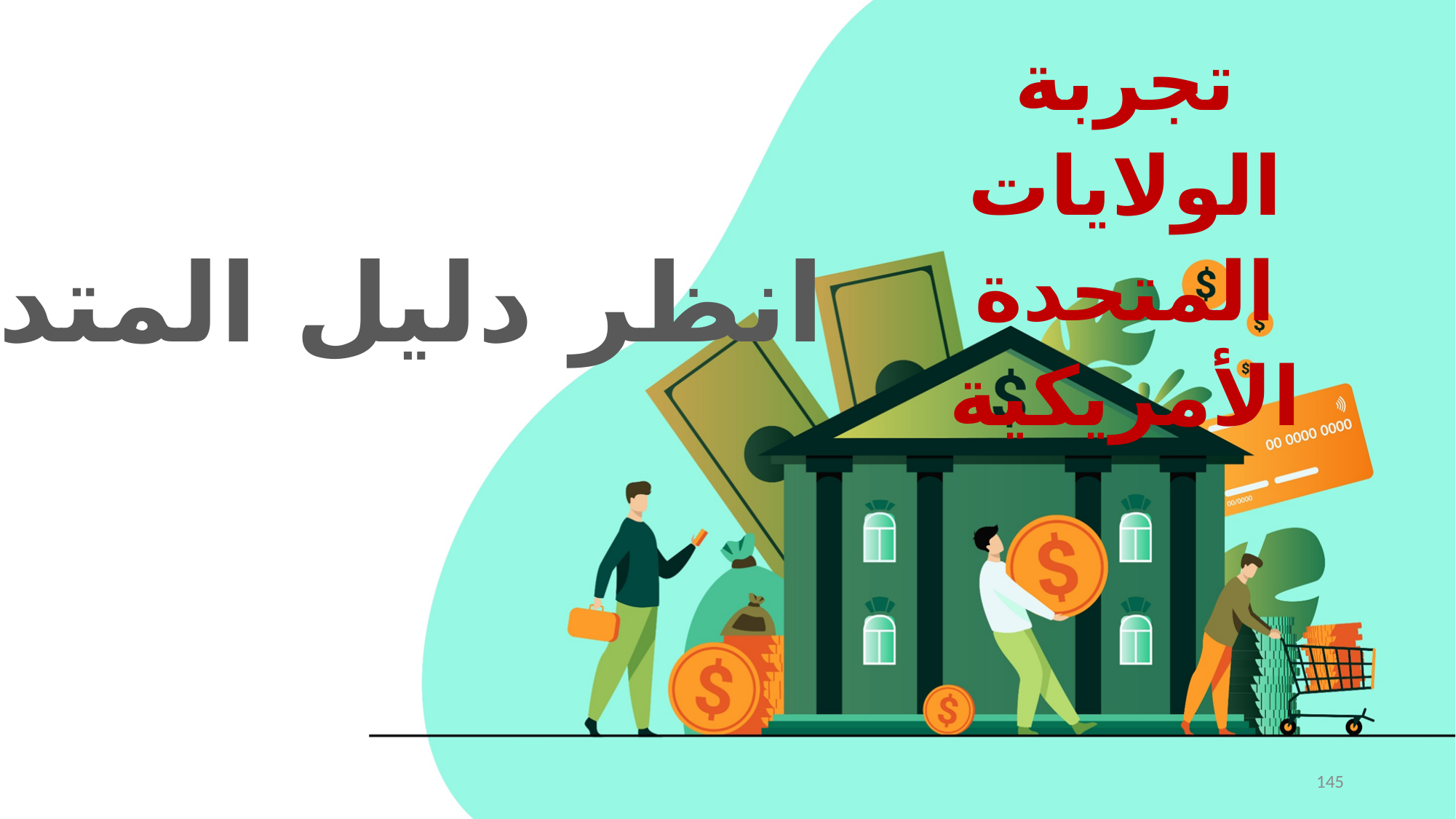

تجربة الولايات المتحدة الأمريكية
انظر دليل المتدرب
145